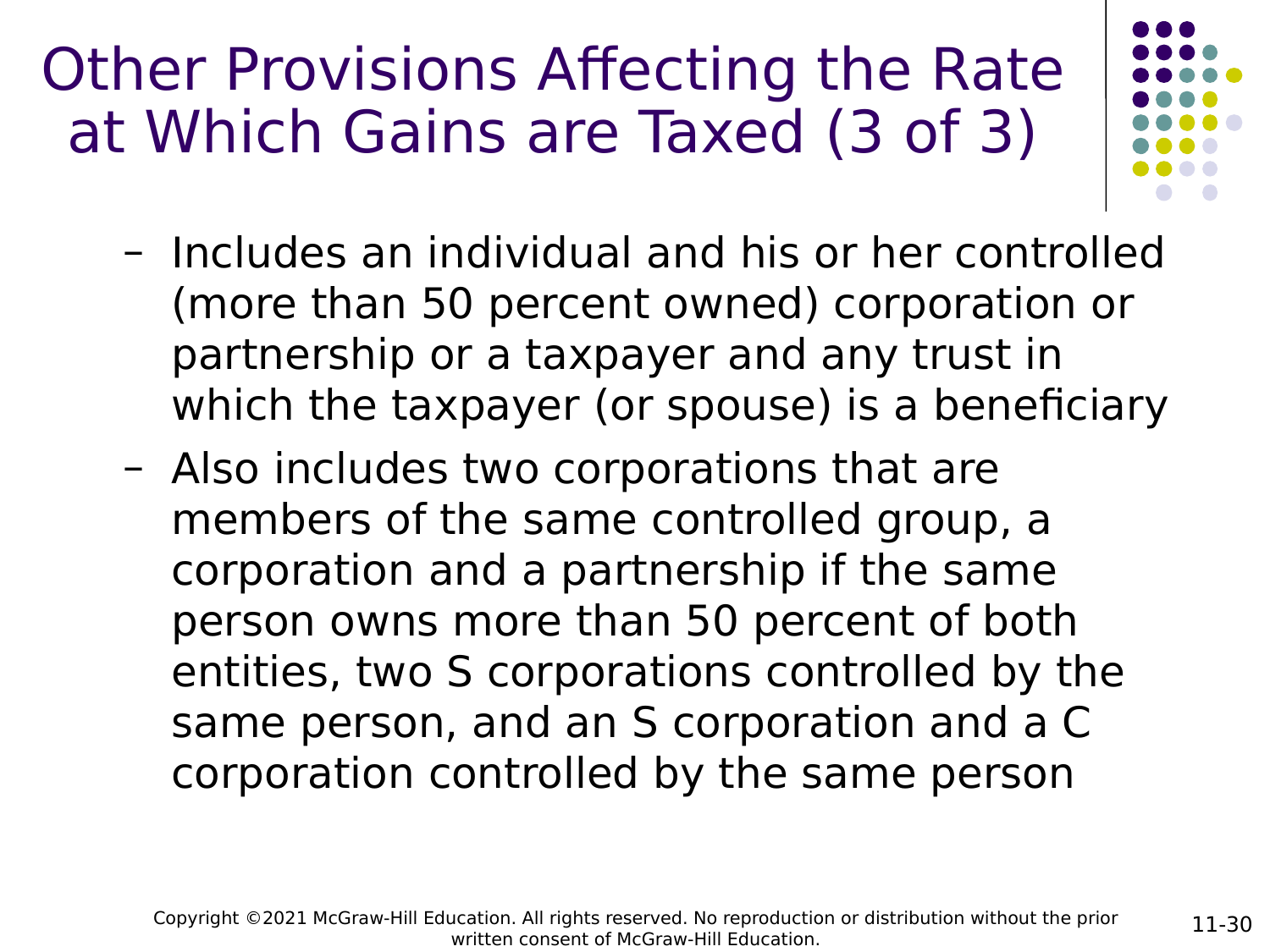

# Other Provisions Affecting the Rate at Which Gains are Taxed (3 of 3)
Includes an individual and his or her controlled (more than 50 percent owned) corporation or partnership or a taxpayer and any trust in which the taxpayer (or spouse) is a beneficiary
Also includes two corporations that are members of the same controlled group, a corporation and a partnership if the same person owns more than 50 percent of both entities, two S corporations controlled by the same person, and an S corporation and a C corporation controlled by the same person
11-30